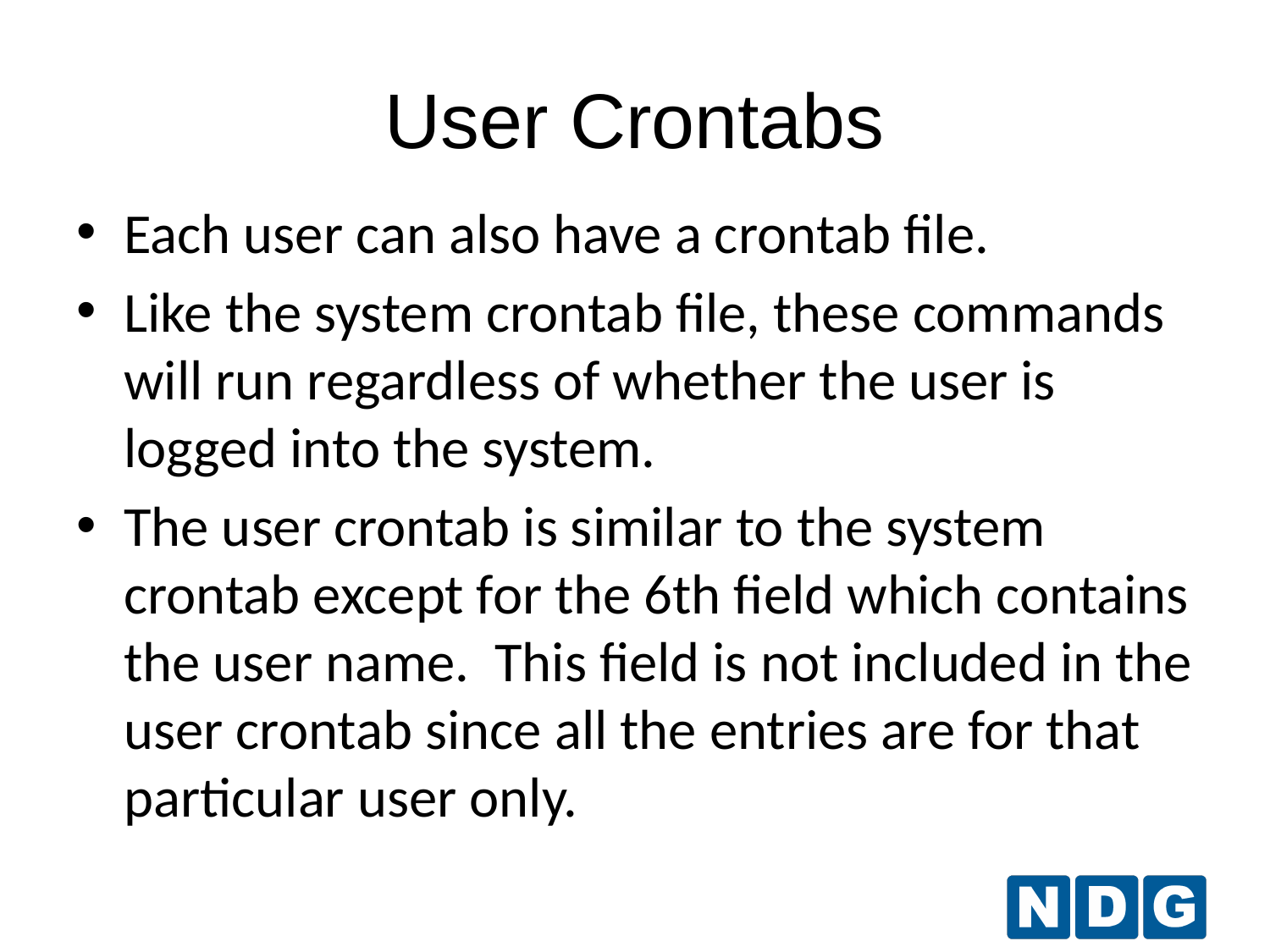

User Crontabs
Each user can also have a crontab file.
Like the system crontab file, these commands will run regardless of whether the user is logged into the system.
The user crontab is similar to the system crontab except for the 6th field which contains the user name.  This field is not included in the user crontab since all the entries are for that particular user only.